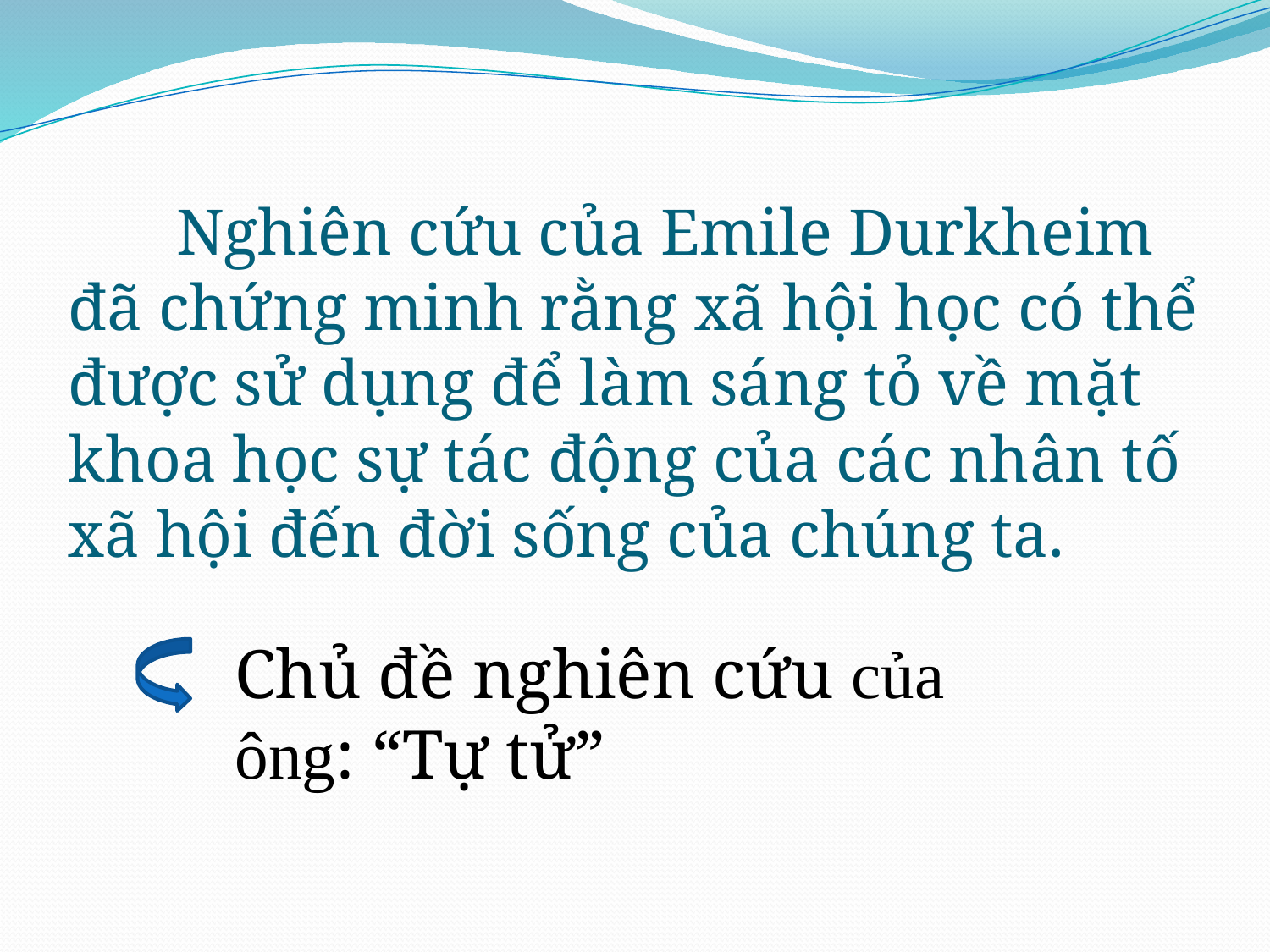

# Nghiên cứu của Emile Durkheim đã chứng minh rằng xã hội học có thể được sử dụng để làm sáng tỏ về mặt khoa học sự tác động của các nhân tố xã hội đến đời sống của chúng ta.
Chủ đề nghiên cứu của ông: “Tự tử”